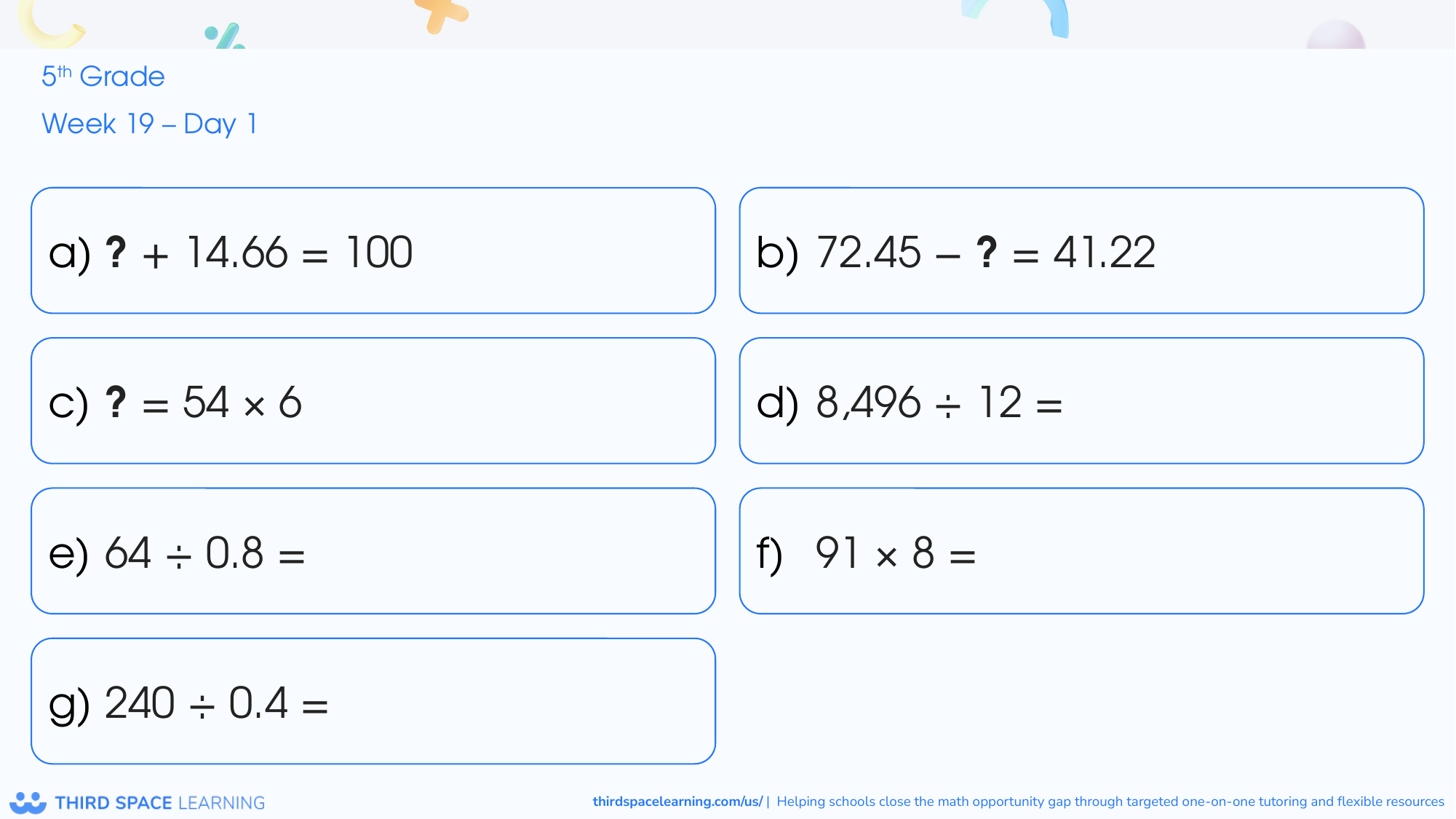

5th Grade
Week 19 – Day 1
? + 14.66 = 100
72.45 − ? = 41.22
? = 54 × 6
8,496 ÷ 12 =
64 ÷ 0.8 =
91 × 8 =
240 ÷ 0.4 =